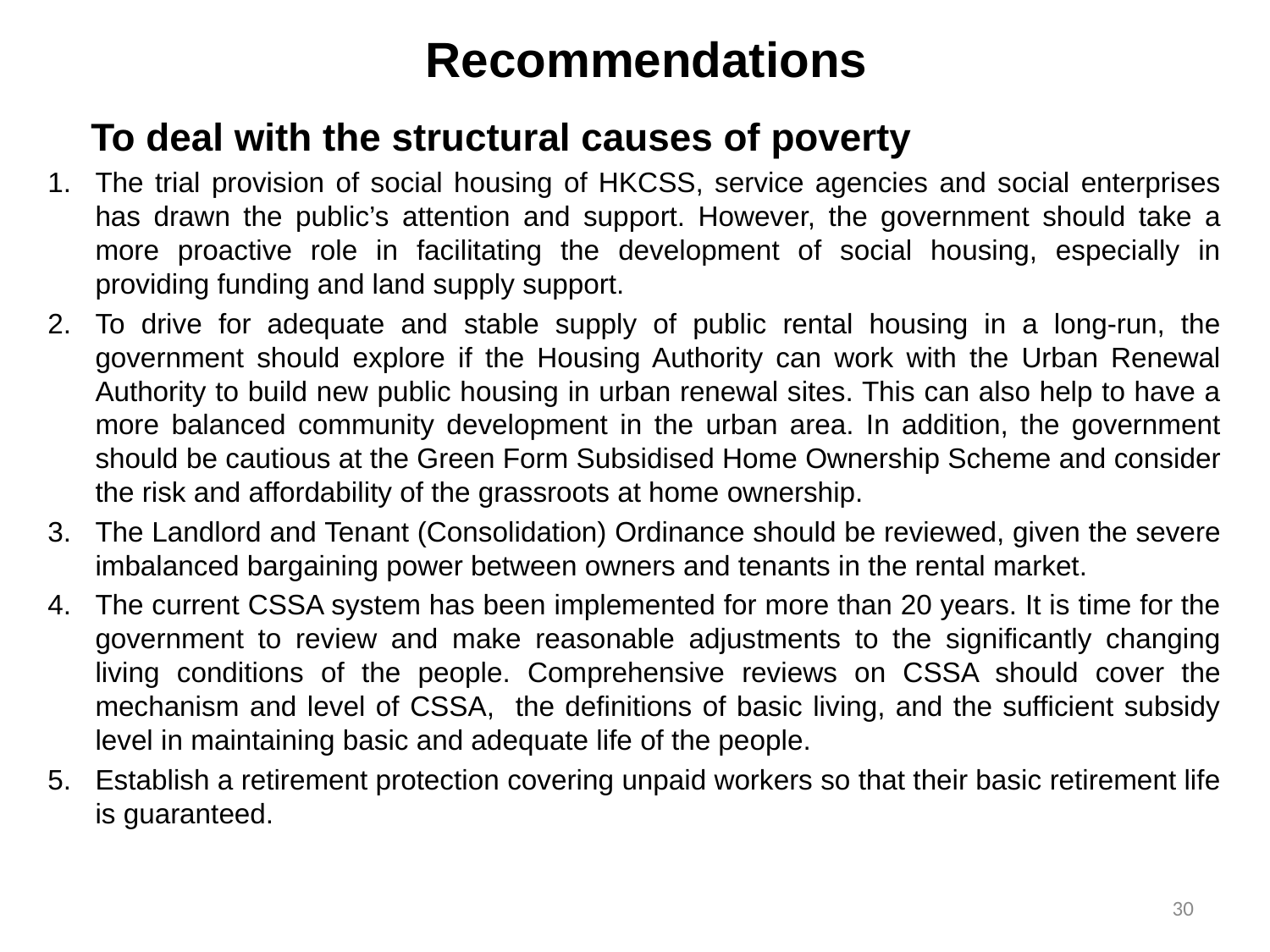

# Recommendations
    To deal with the structural causes of poverty
The trial provision of social housing of HKCSS, service agencies and social enterprises has drawn the public’s attention and support. However, the government should take a more proactive role in facilitating the development of social housing, especially in providing funding and land supply support.
To drive for adequate and stable supply of public rental housing in a long-run, the government should explore if the Housing Authority can work with the Urban Renewal Authority to build new public housing in urban renewal sites. This can also help to have a more balanced community development in the urban area. In addition, the government should be cautious at the Green Form Subsidised Home Ownership Scheme and consider the risk and affordability of the grassroots at home ownership.
The Landlord and Tenant (Consolidation) Ordinance should be reviewed, given the severe imbalanced bargaining power between owners and tenants in the rental market.
The current CSSA system has been implemented for more than 20 years. It is time for the government to review and make reasonable adjustments to the significantly changing living conditions of the people. Comprehensive reviews on CSSA should cover the mechanism and level of CSSA,  the definitions of basic living, and the sufficient subsidy level in maintaining basic and adequate life of the people.
Establish a retirement protection covering unpaid workers so that their basic retirement life is guaranteed.
30